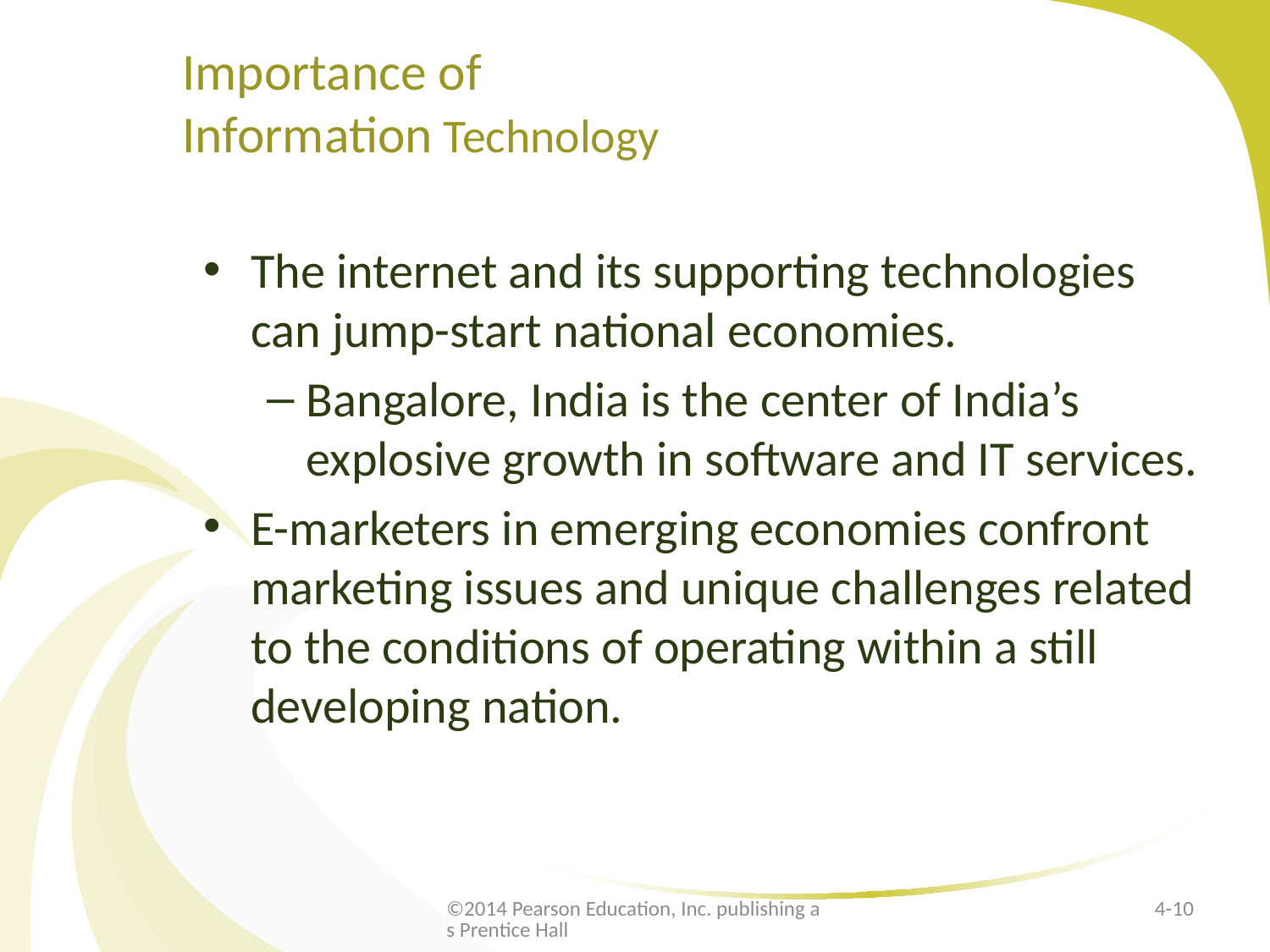

# Importance of Information Technology
The internet and its supporting technologies can jump-start national economies.
Bangalore, India is the center of India’s explosive growth in software and IT services.
E-marketers in emerging economies confront marketing issues and unique challenges related to the conditions of operating within a still developing nation.

©2014 Pearson Education, Inc. publishing as Prentice Hall
4-10